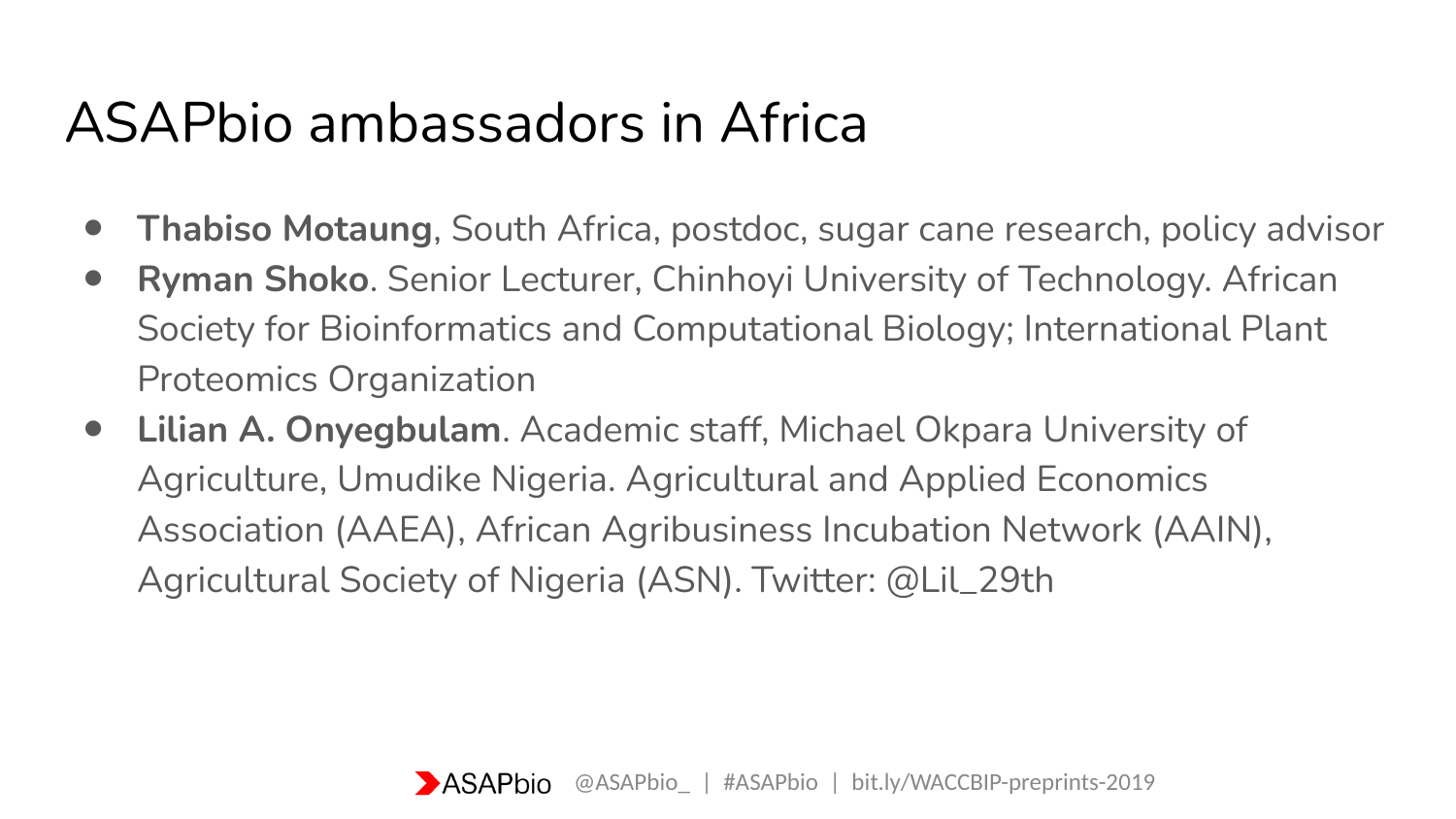

# ASAPbio ambassadors in Africa
Thabiso Motaung, South Africa, postdoc, sugar cane research, policy advisor
Ryman Shoko. Senior Lecturer, Chinhoyi University of Technology. African Society for Bioinformatics and Computational Biology; International Plant Proteomics Organization
Lilian A. Onyegbulam. Academic staff, Michael Okpara University of Agriculture, Umudike Nigeria. Agricultural and Applied Economics Association (AAEA), African Agribusiness Incubation Network (AAIN), Agricultural Society of Nigeria (ASN). Twitter: @Lil_29th